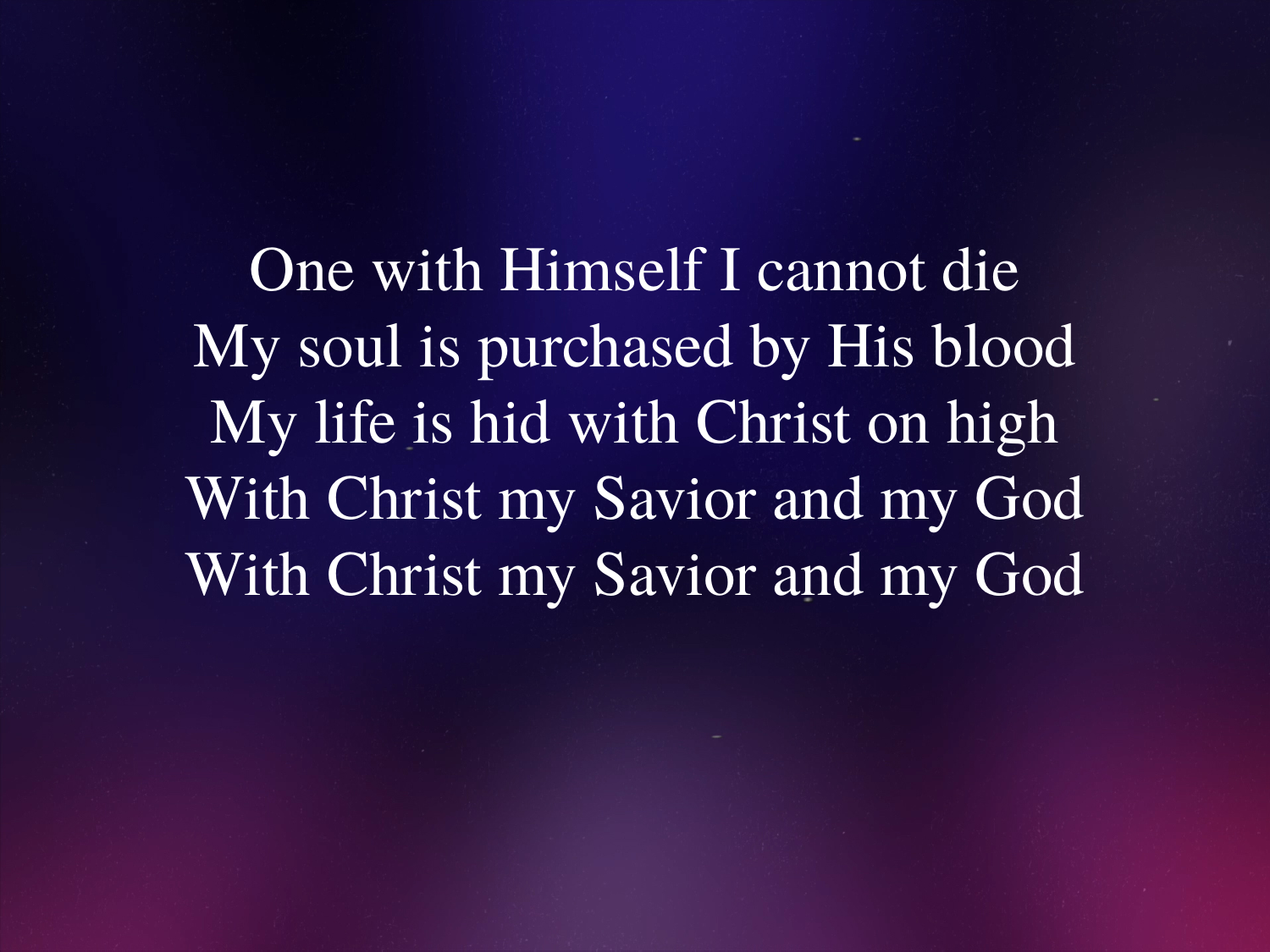

# One with Himself I cannot die My soul is purchased by His blood My life is hid with Christ on high With Christ my Savior and my God With Christ my Savior and my God